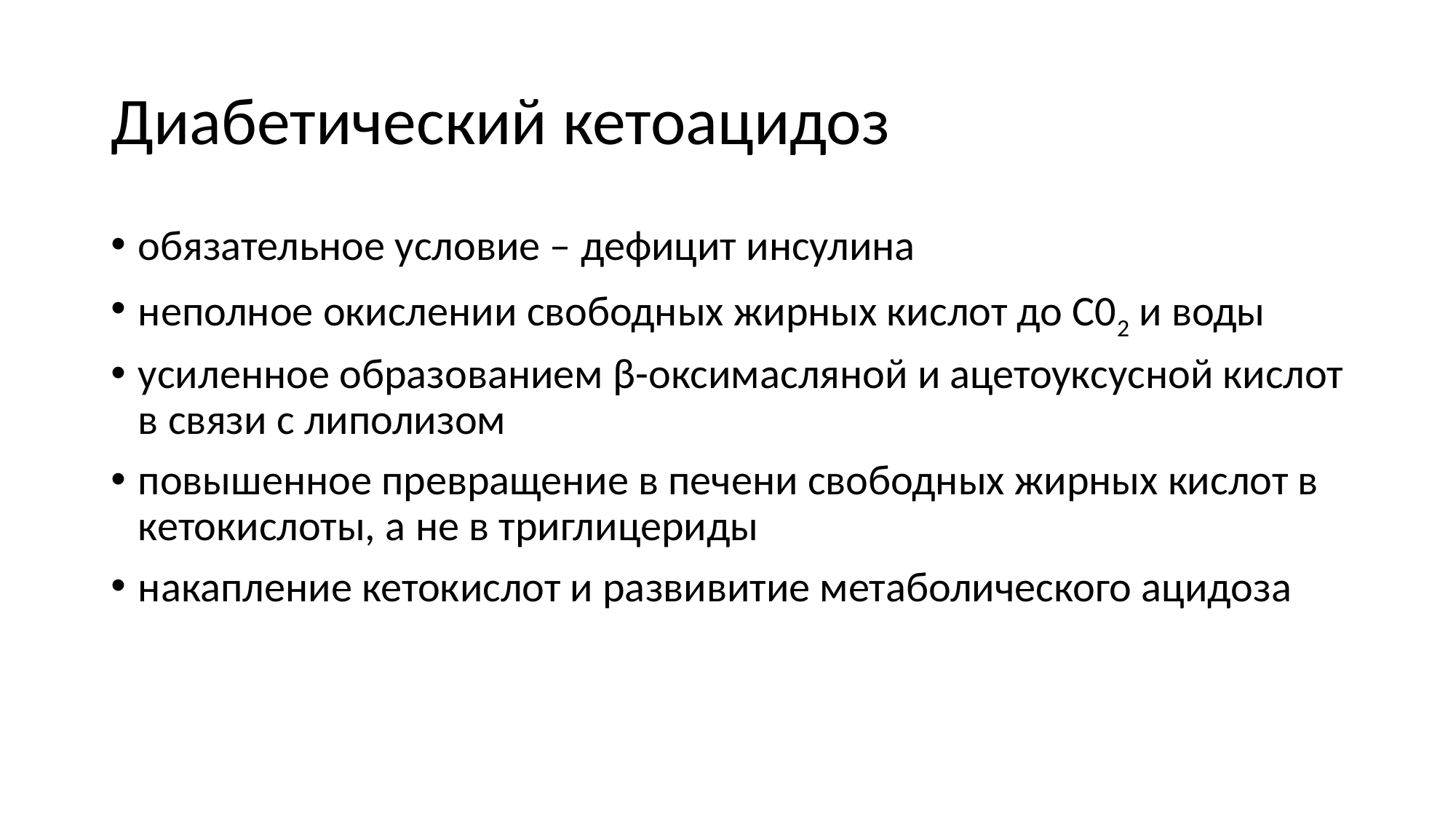

# Диабетический кетоацидоз
обязательное условие – дефицит инсулина
неполное окислении свободных жирных кислот до С02 и воды
усиленное образованием β-оксимасляной и ацетоуксусной кислот в связи с липолизом
повышенное превращение в печени свободных жирных кислот в кетокислоты, а не в триглицериды
накапление кетокислот и развивитие метаболического ацидоза